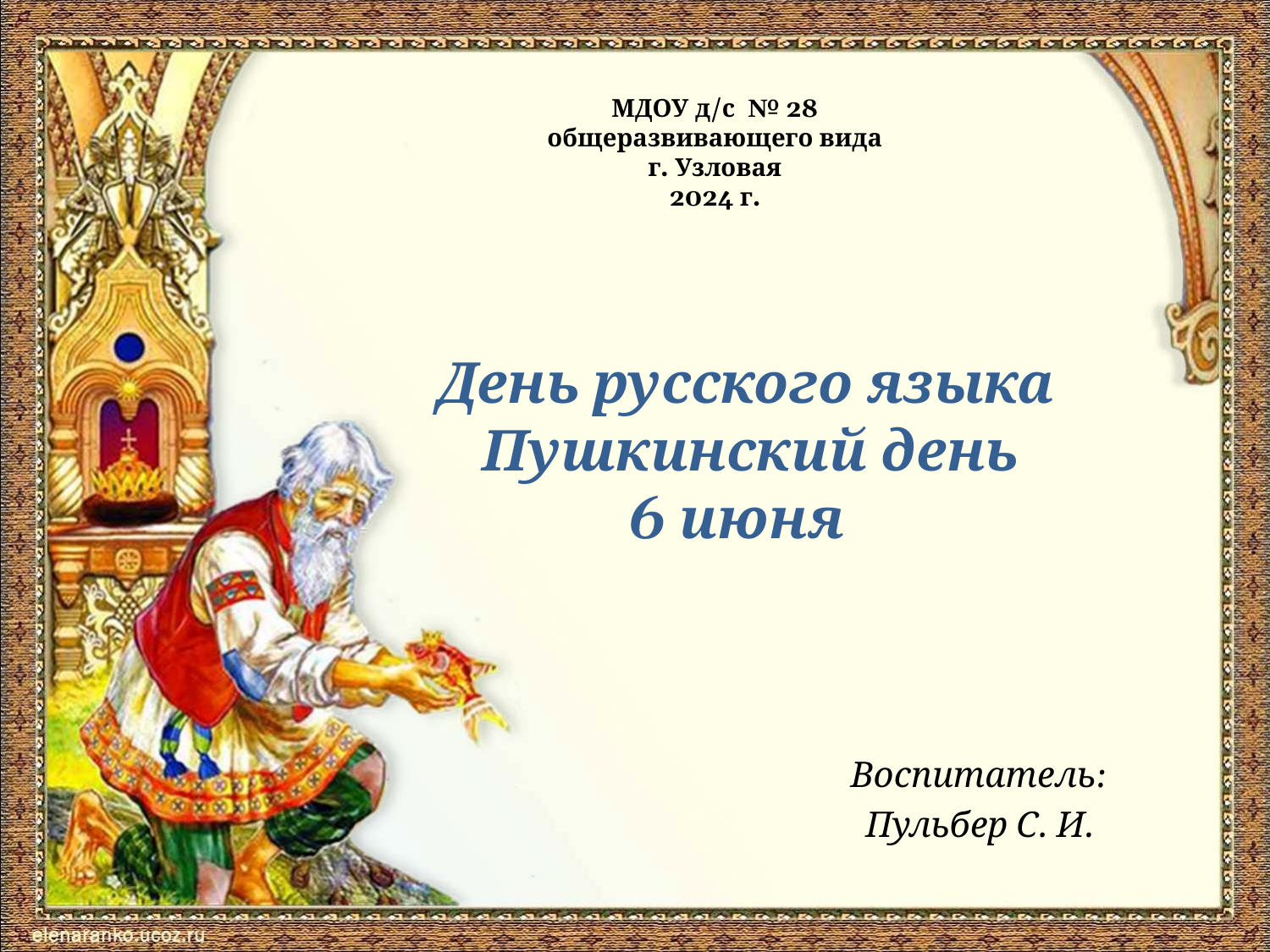

# МДОУ д/с  № 28 общеразвивающего вида г. Узловая 2024 г. День русского языка Пушкинский день 6 июня
Воспитатель:
Пульбер С. И.